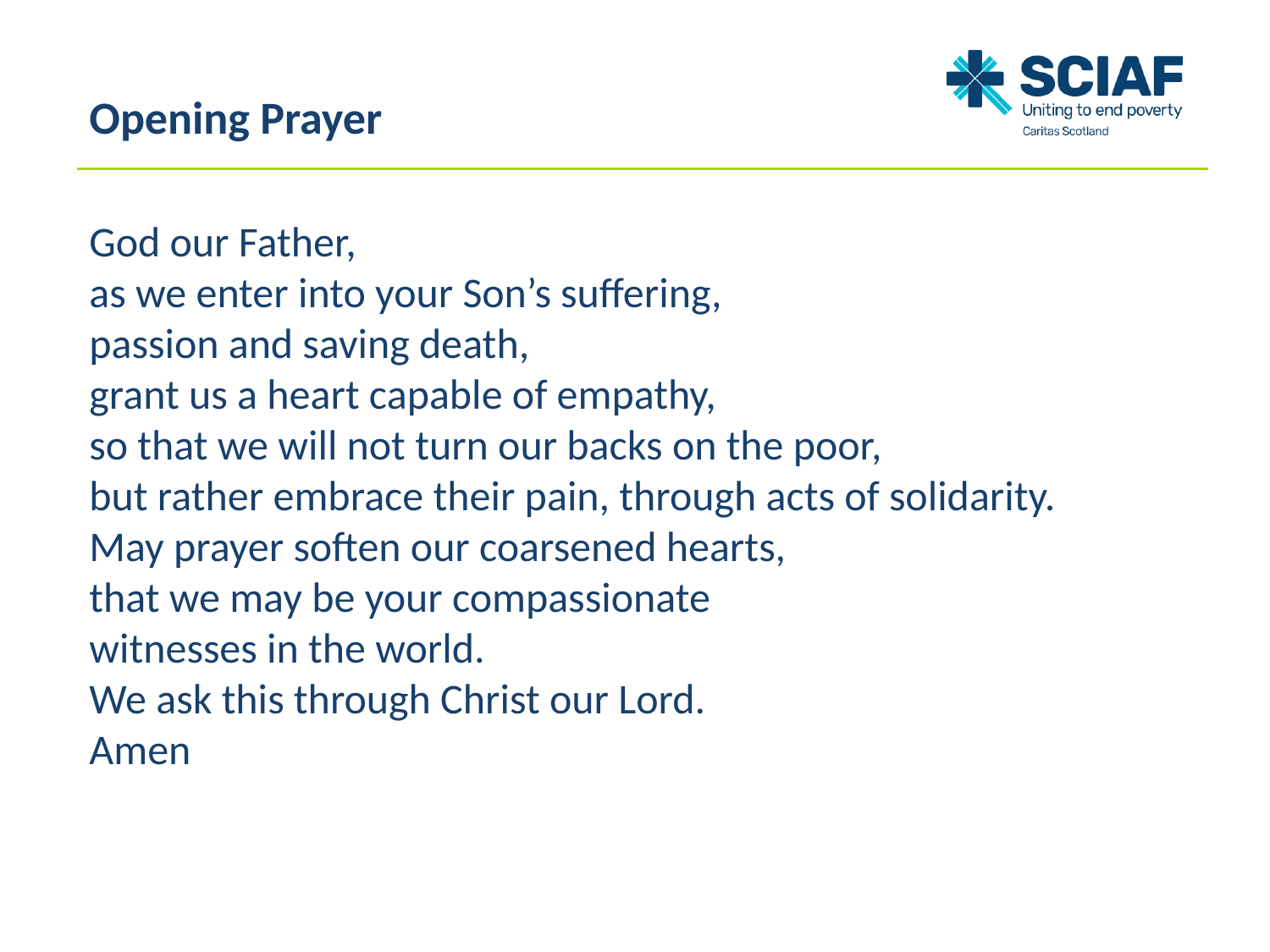

# Opening Prayer
God our Father,
as we enter into your Son’s suffering,
passion and saving death,
grant us a heart capable of empathy,
so that we will not turn our backs on the poor,
but rather embrace their pain, through acts of solidarity.
May prayer soften our coarsened hearts,
that we may be your compassionate
witnesses in the world.
We ask this through Christ our Lord.
Amen